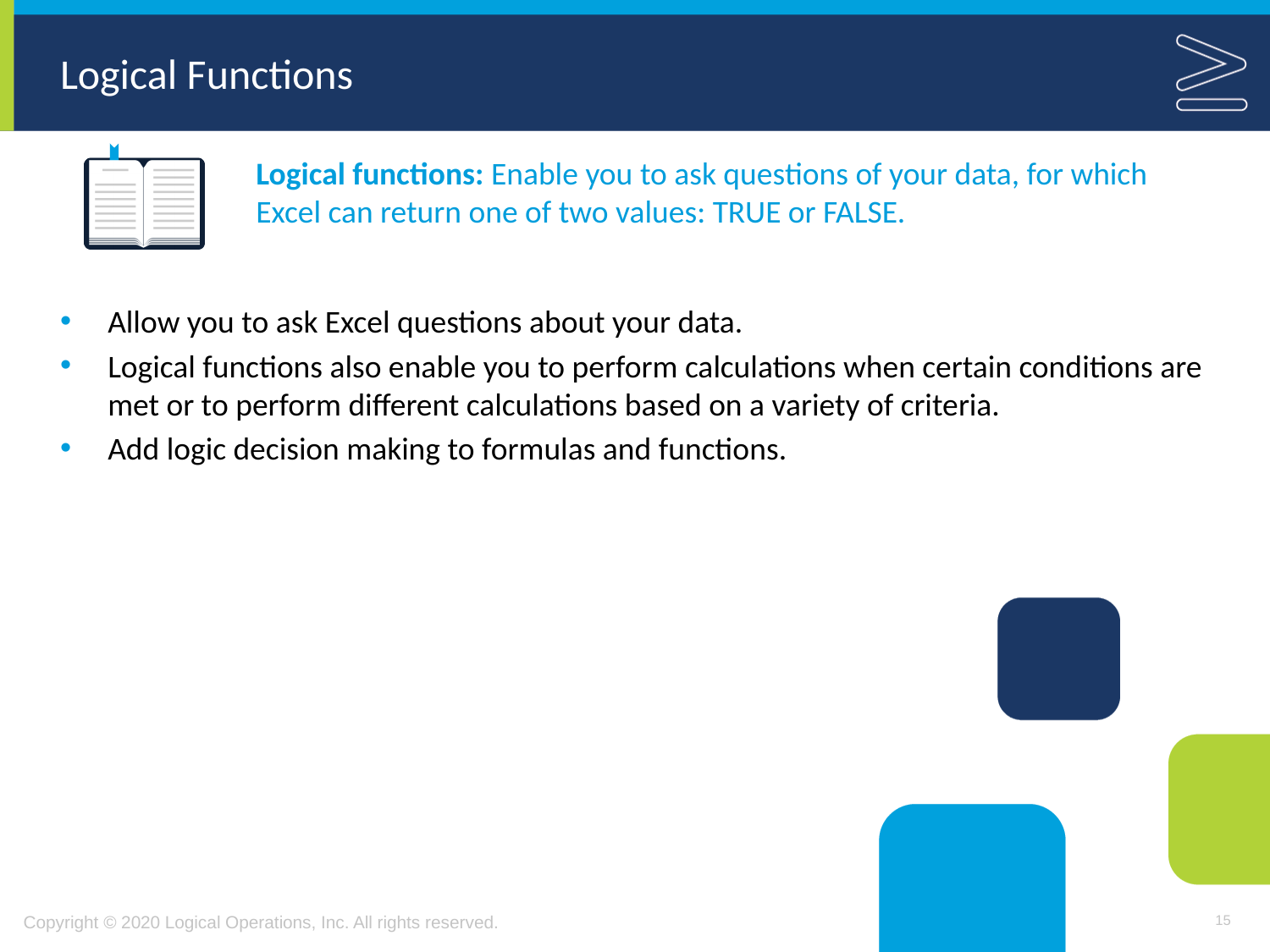

# Logical Functions
Logical functions: Enable you to ask questions of your data, for which Excel can return one of two values: TRUE or FALSE.
Allow you to ask Excel questions about your data.
Logical functions also enable you to perform calculations when certain conditions are met or to perform different calculations based on a variety of criteria.
Add logic decision making to formulas and functions.

15